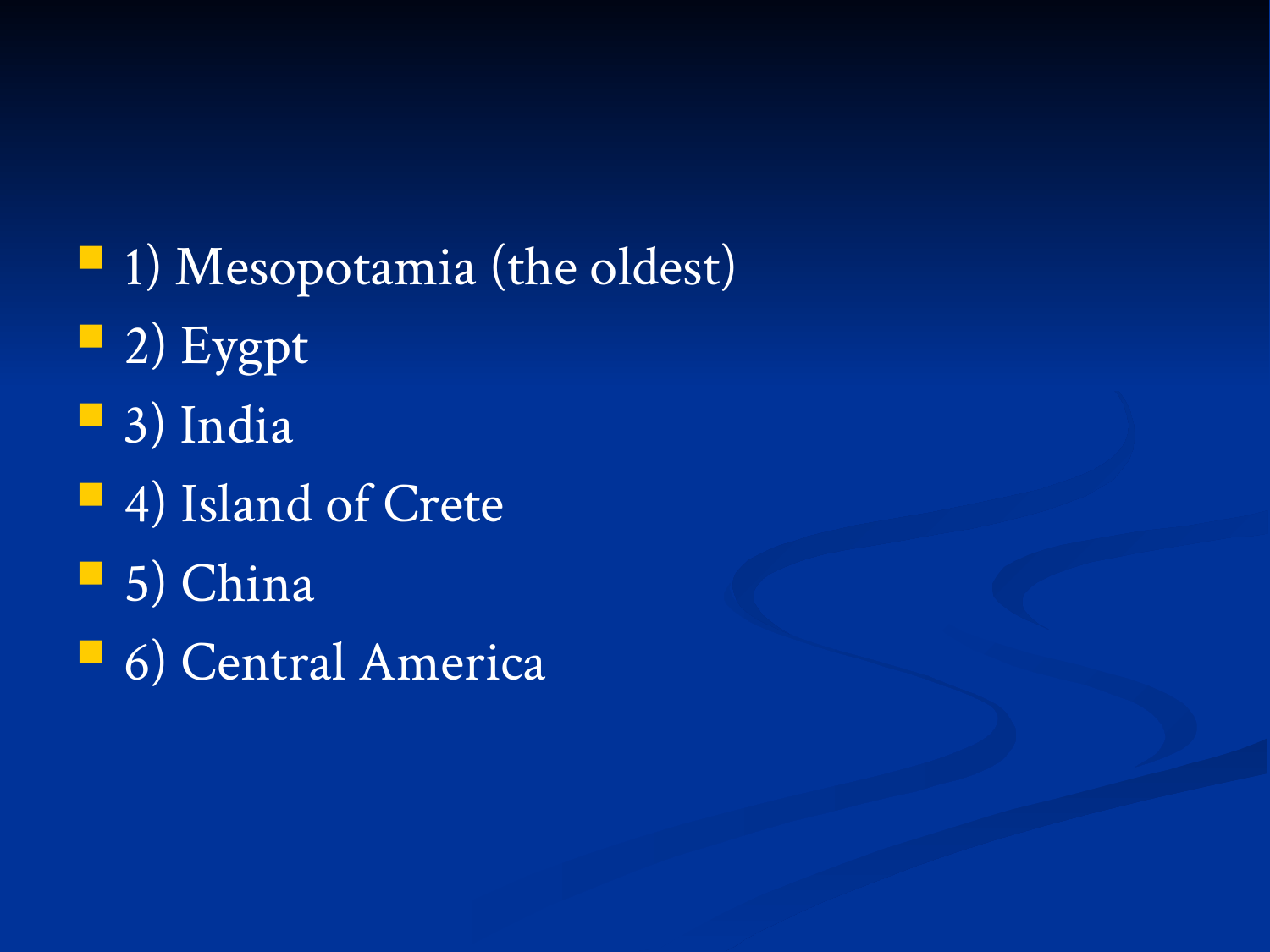

#
1) Mesopotamia (the oldest)
2) Eygpt
3) India
4) Island of Crete
5) China
6) Central America